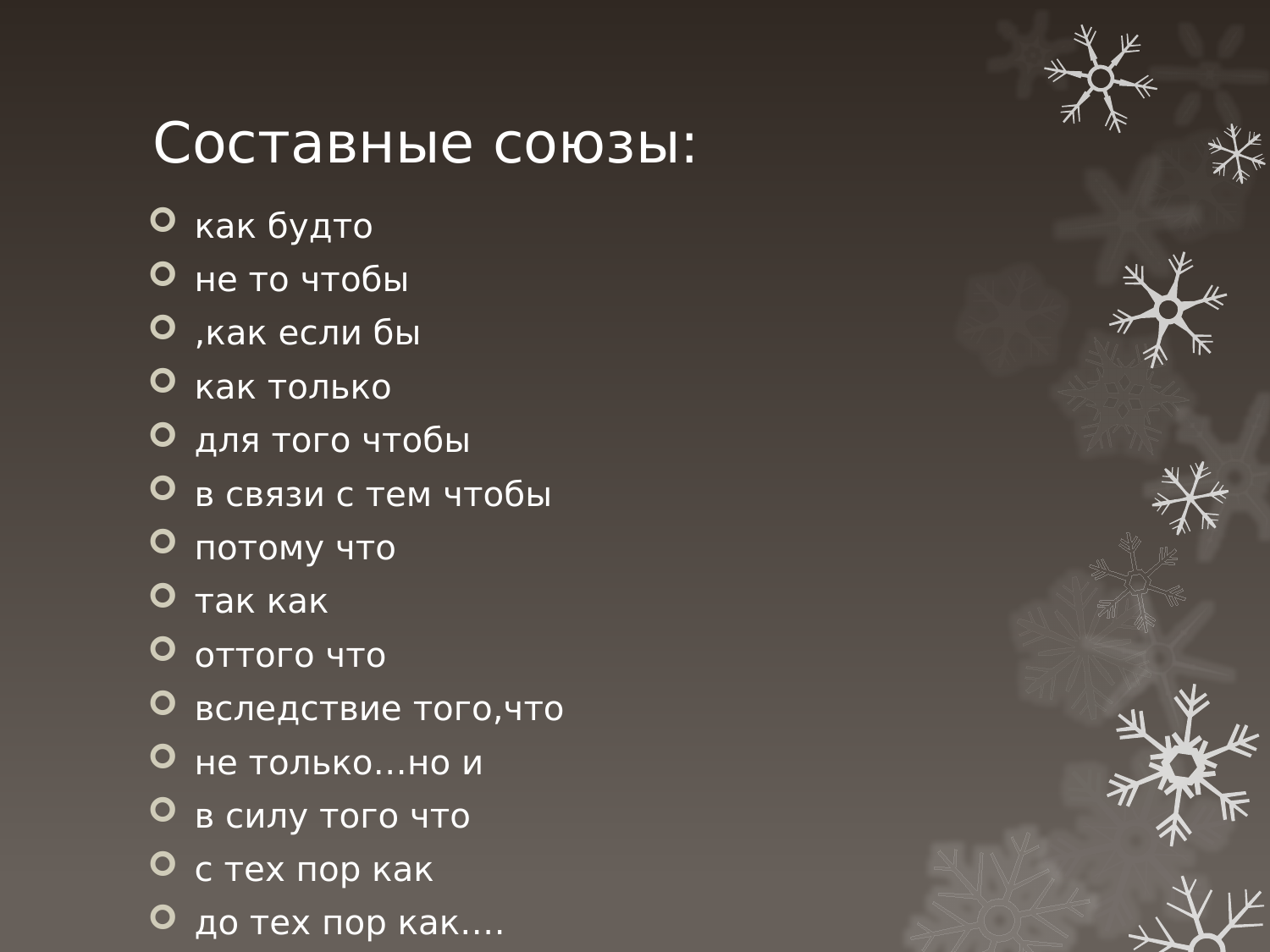

# Составные союзы:
как будто
не то чтобы
,как если бы
как только
для того чтобы
в связи с тем чтобы
потому что
так как
оттого что
вследствие того,что
не только…но и
в силу того что
с тех пор как
до тех пор как….